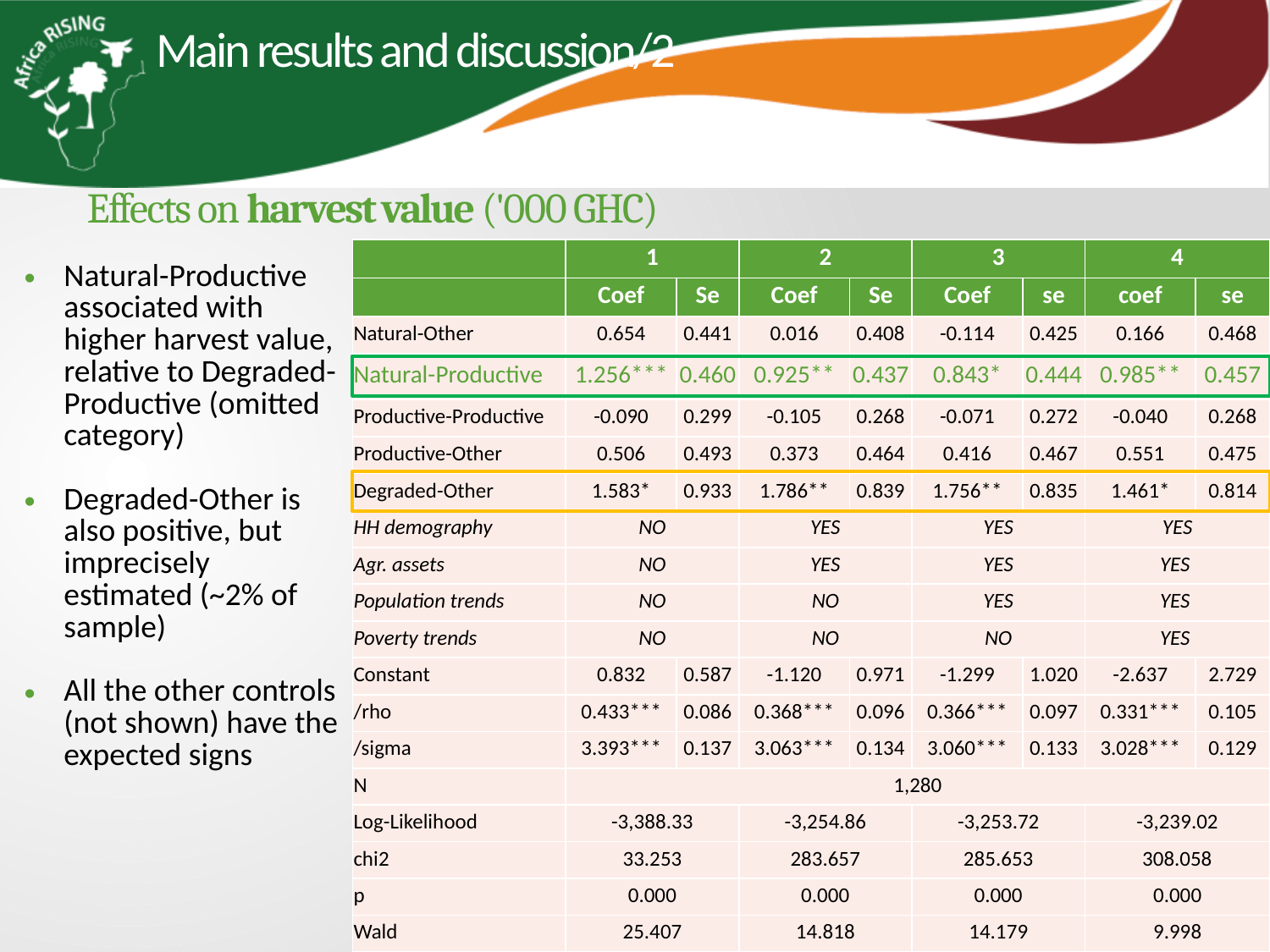

Main results and discussion/2
Effects on harvest value ('000 GHC)
|  | 1 |  | 2 |  | 3 |  | 4 |  |
| --- | --- | --- | --- | --- | --- | --- | --- | --- |
|  | Coef | Se | Coef | Se | Coef | se | coef | se |
| Natural-Other | 0.654 | 0.441 | 0.016 | 0.408 | -0.114 | 0.425 | 0.166 | 0.468 |
| Natural-Productive | 1.256\*\*\* | 0.460 | 0.925\*\* | 0.437 | 0.843\* | 0.444 | 0.985\*\* | 0.457 |
| Productive-Productive | -0.090 | 0.299 | -0.105 | 0.268 | -0.071 | 0.272 | -0.040 | 0.268 |
| Productive-Other | 0.506 | 0.493 | 0.373 | 0.464 | 0.416 | 0.467 | 0.551 | 0.475 |
| Degraded-Other | 1.583\* | 0.933 | 1.786\*\* | 0.839 | 1.756\*\* | 0.835 | 1.461\* | 0.814 |
| HH demography | NO |  | YES |  | YES |  | YES |  |
| Agr. assets | NO |  | YES |  | YES |  | YES |  |
| Population trends | NO |  | NO |  | YES |  | YES |  |
| Poverty trends | NO |  | NO |  | NO |  | YES |  |
| Constant | 0.832 | 0.587 | -1.120 | 0.971 | -1.299 | 1.020 | -2.637 | 2.729 |
| /rho | 0.433\*\*\* | 0.086 | 0.368\*\*\* | 0.096 | 0.366\*\*\* | 0.097 | 0.331\*\*\* | 0.105 |
| /sigma | 3.393\*\*\* | 0.137 | 3.063\*\*\* | 0.134 | 3.060\*\*\* | 0.133 | 3.028\*\*\* | 0.129 |
| N | 1,280 |  |  |  |  |  |  |  |
| Log-Likelihood | -3,388.33 |  | -3,254.86 |  | -3,253.72 |  | -3,239.02 |  |
| chi2 | 33.253 |  | 283.657 |  | 285.653 |  | 308.058 |  |
| p | 0.000 |  | 0.000 |  | 0.000 |  | 0.000 |  |
| Wald | 25.407 |  | 14.818 |  | 14.179 |  | 9.998 |  |
Natural-Productive associated with higher harvest value, relative to Degraded-Productive (omitted category)

Degraded-Other is also positive, but imprecisely estimated (~2% of sample)

All the other controls (not shown) have the expected signs